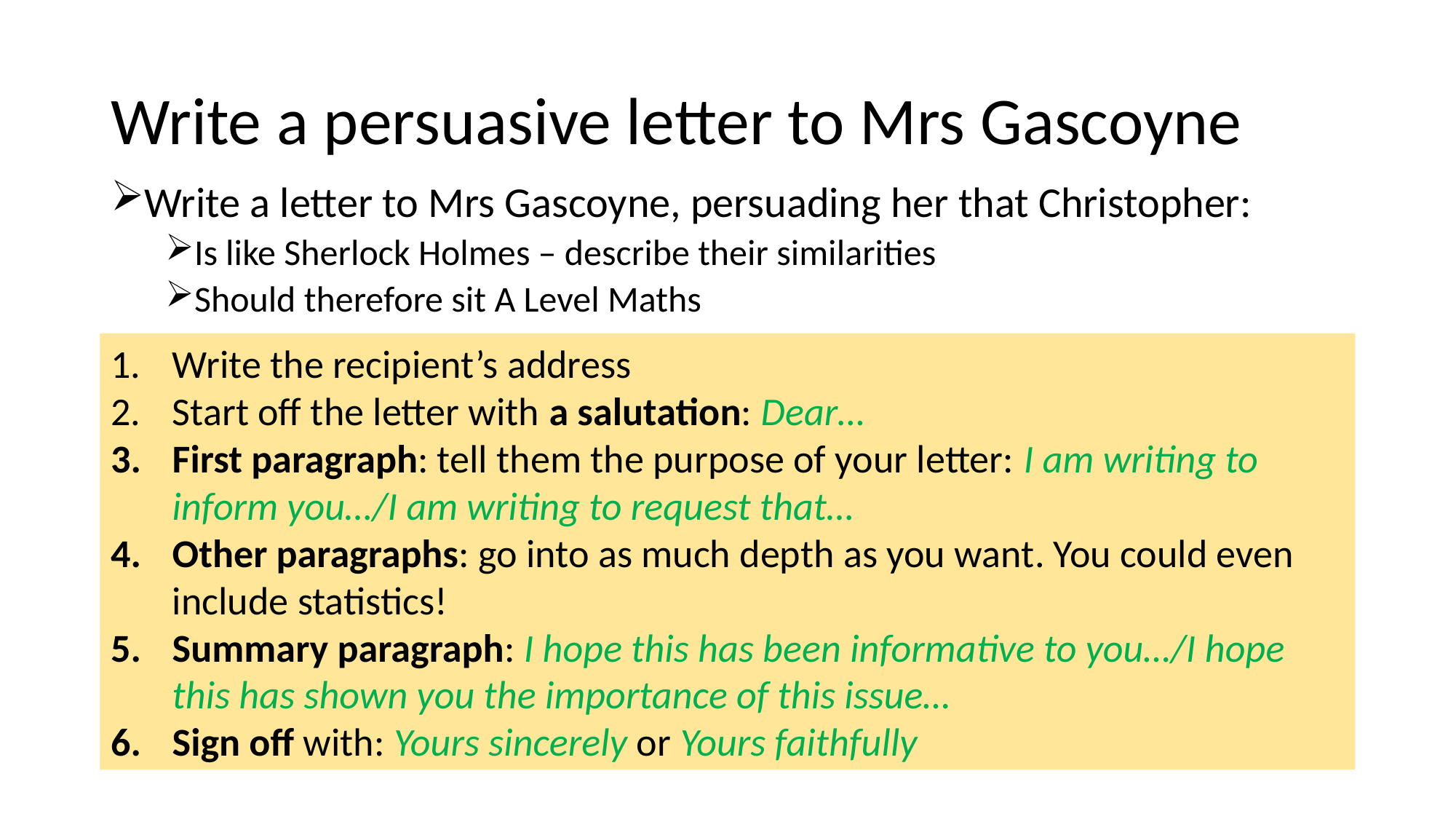

# Write a persuasive letter to Mrs Gascoyne
Write a letter to Mrs Gascoyne, persuading her that Christopher:
Is like Sherlock Holmes – describe their similarities
Should therefore sit A Level Maths
Write the recipient’s address
Start off the letter with a salutation: Dear…
First paragraph: tell them the purpose of your letter: I am writing to inform you…/I am writing to request that…
Other paragraphs: go into as much depth as you want. You could even include statistics!
Summary paragraph: I hope this has been informative to you…/I hope this has shown you the importance of this issue…
Sign off with: Yours sincerely or Yours faithfully